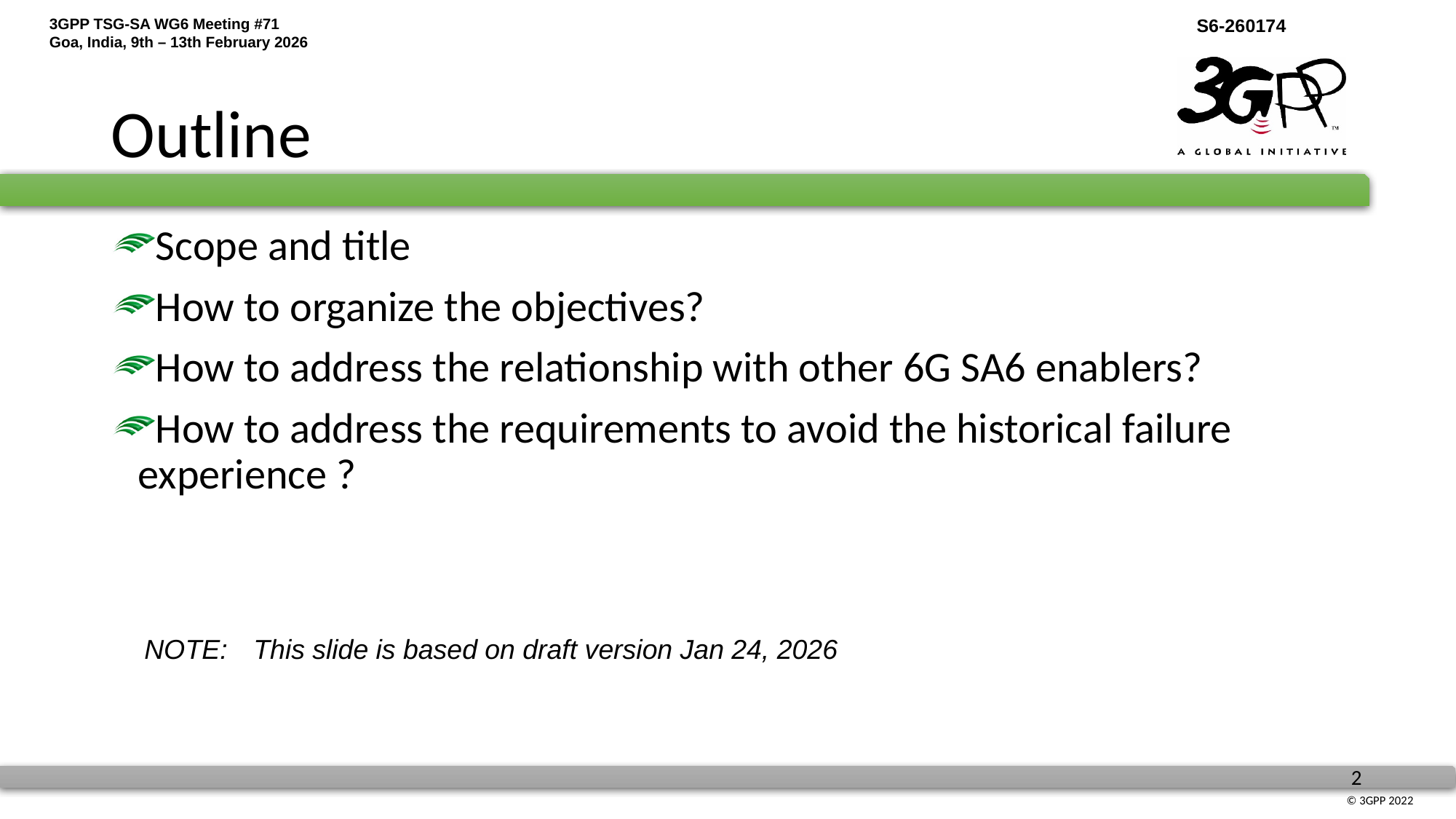

# Outline
Scope and title
How to organize the objectives?
How to address the relationship with other 6G SA6 enablers?
How to address the requirements to avoid the historical failure experience ?

NOTE:	This slide is based on draft version Jan 24, 2026